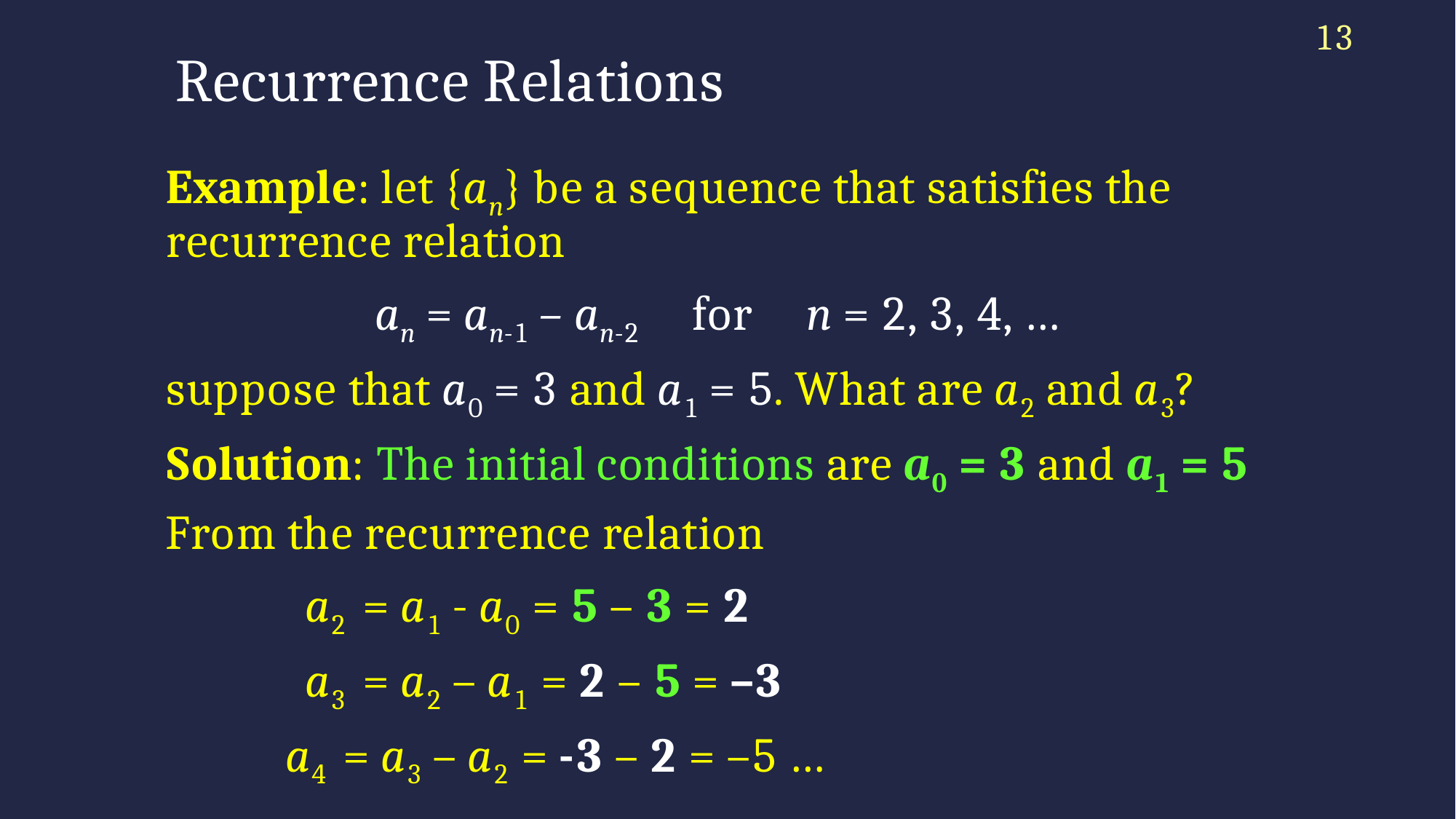

# Recurrence Relations
13
Example: let {an} be a sequence that satisfies the recurrence relation
an = an-1 – an-2     for     n = 2, 3, 4, …
suppose that a0 = 3 and a1 = 5. What are a2 and a3?
Solution: The initial conditions are a0 = 3 and a1 = 5
From the recurrence relation
             a2  = a1 - a0  = 5 – 3 = 2
             a3  = a2 – a1  = 2 – 5 = –3
	 a4  = a3 – a2  = -3 – 2 = –5 …